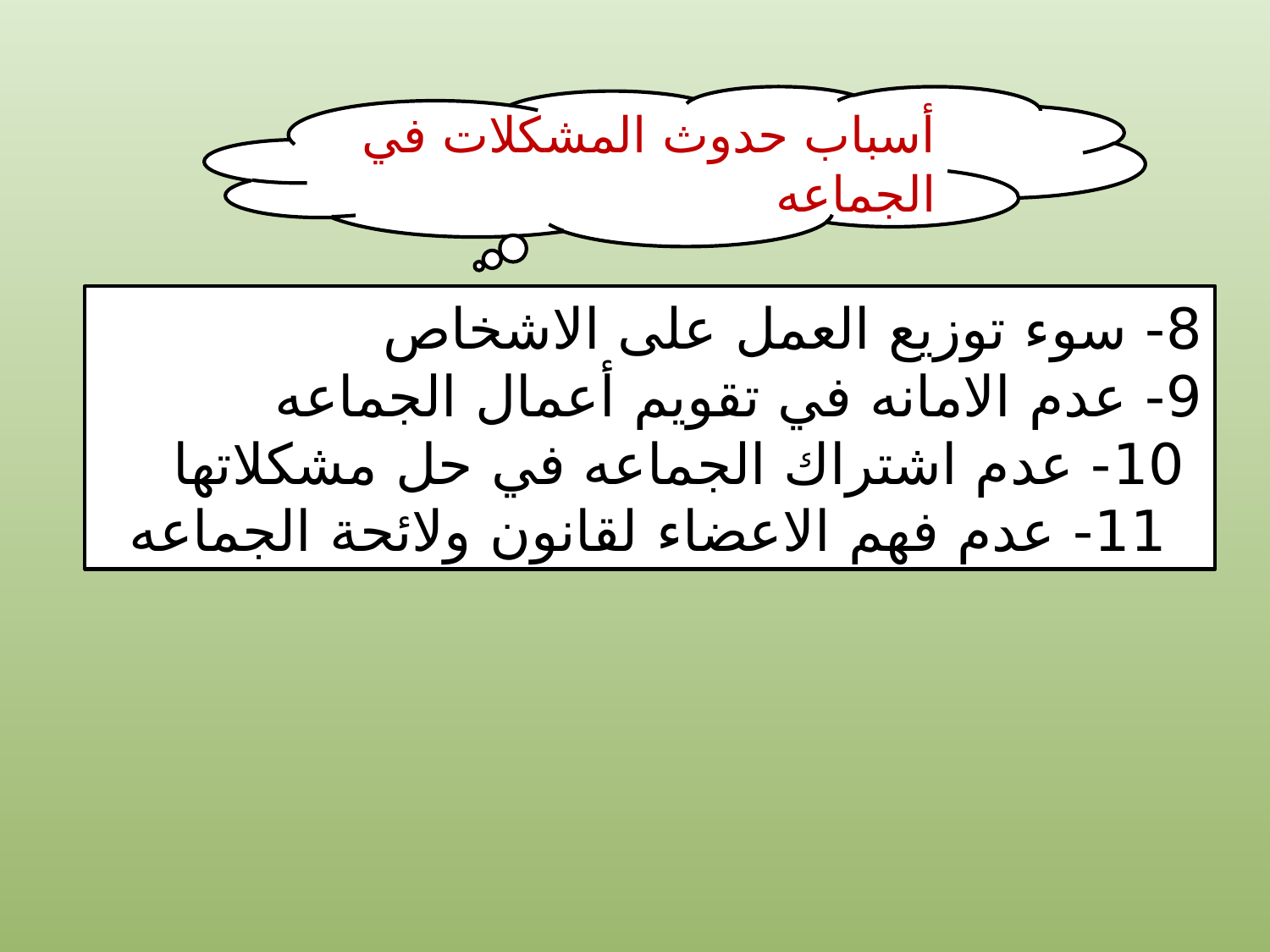

أسباب حدوث المشكلات في الجماعه
8- سوء توزيع العمل على الاشخاص
9- عدم الامانه في تقويم أعمال الجماعه
 10- عدم اشتراك الجماعه في حل مشكلاتها
  11- عدم فهم الاعضاء لقانون ولائحة الجماعه